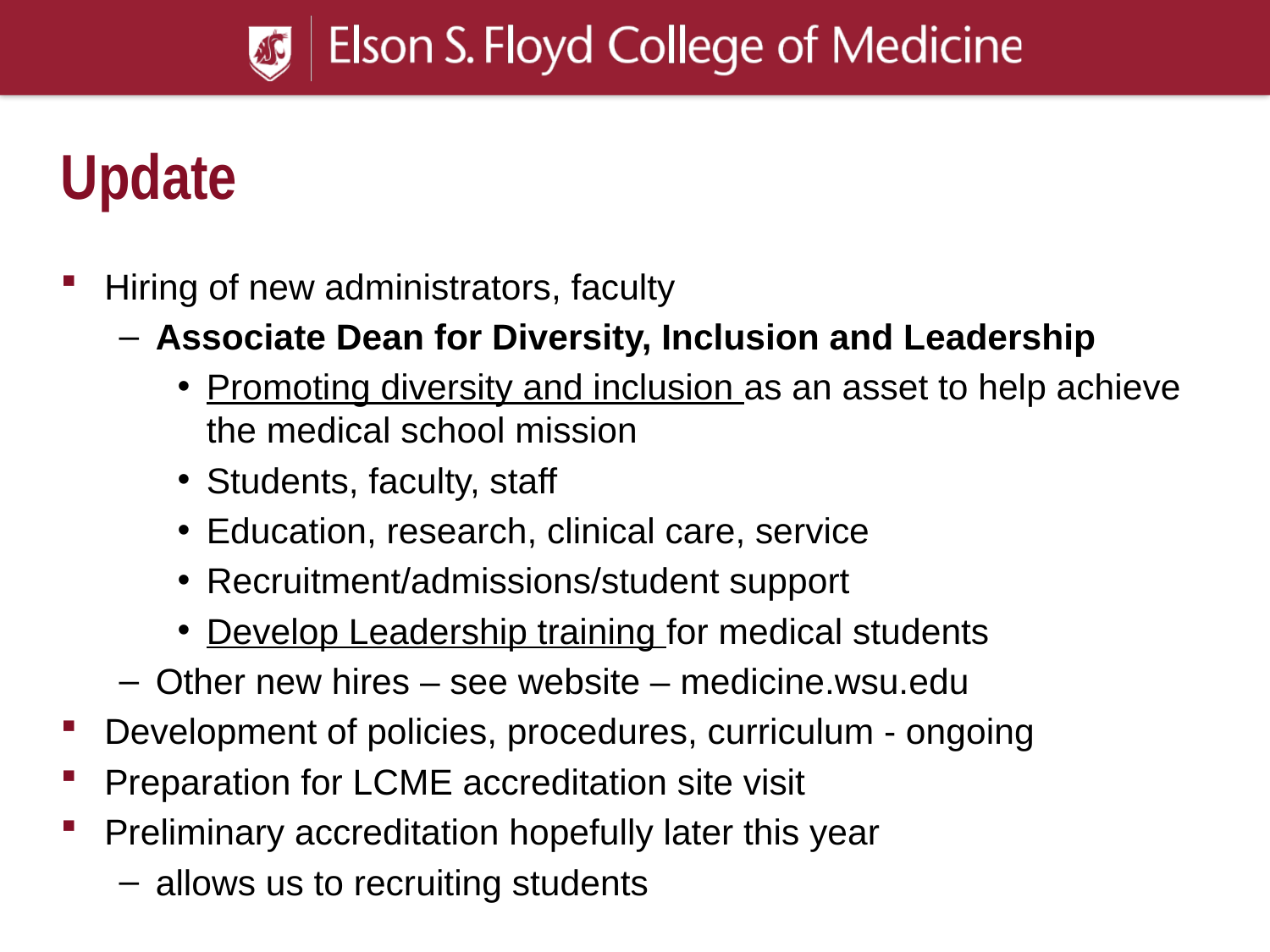

# Update
Hiring of new administrators, faculty
Associate Dean for Diversity, Inclusion and Leadership
Promoting diversity and inclusion as an asset to help achieve the medical school mission
Students, faculty, staff
Education, research, clinical care, service
Recruitment/admissions/student support
Develop Leadership training for medical students
Other new hires – see website – medicine.wsu.edu
Development of policies, procedures, curriculum - ongoing
Preparation for LCME accreditation site visit
Preliminary accreditation hopefully later this year
allows us to recruiting students